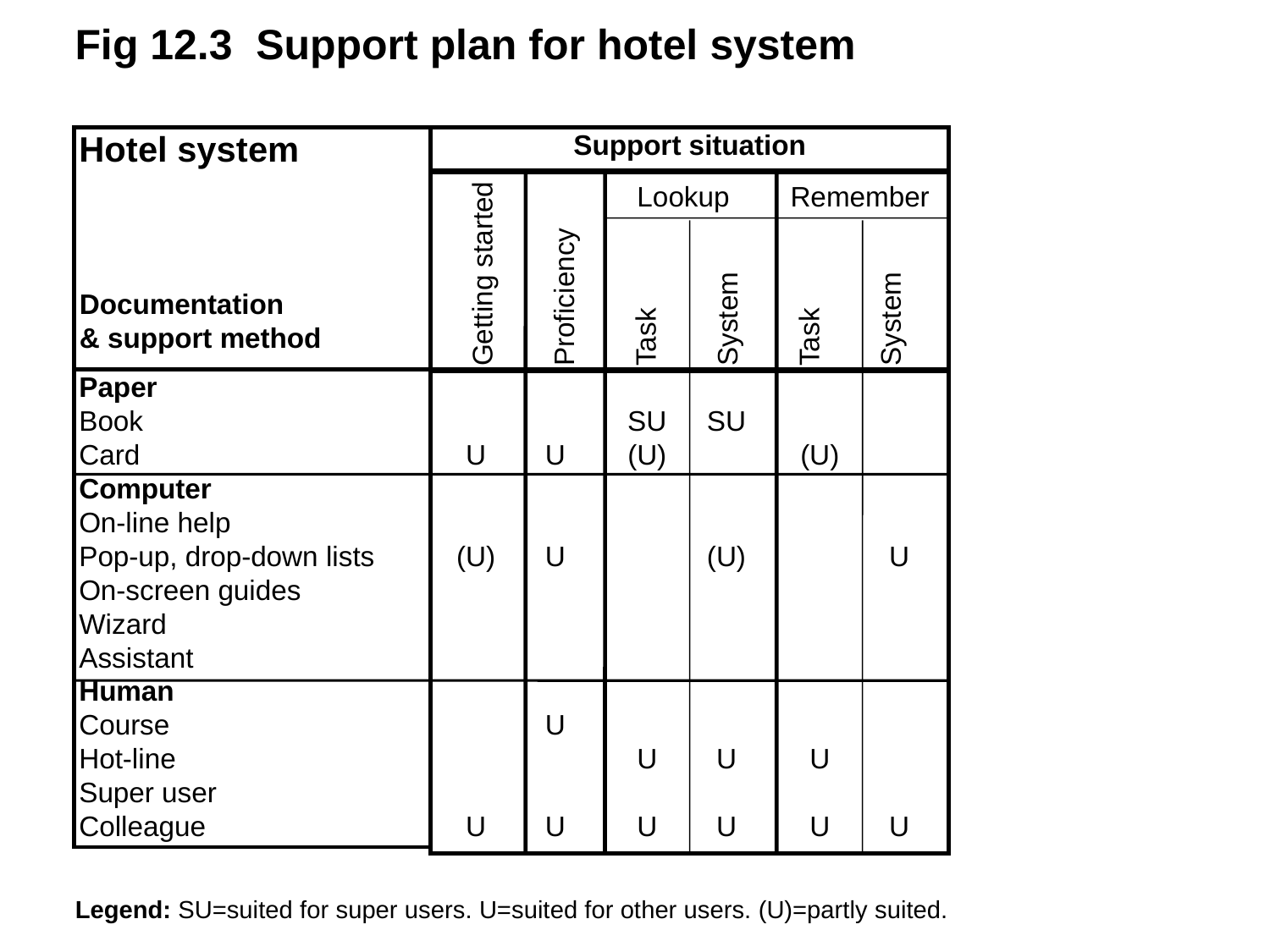

Fig 12.3  Support plan for hotel system
Getting started
Proficiency
Task
System
Task
System
Hotel system
Support situation

Lookup
Remember

Documentation
& support method
Paper
Book
Card
Computer
On-line help
Pop-up, drop-down lists
On-screen guides
Wizard
Assistant
Human
Course
Hot-line
Super user
Colleague

			SU	SU
	U	U	(U)		(U)

	(U)	U		(U)		U

		U
			U	U	U

	U	U	U	U	U	U

Legend: SU=suited for super users. U=suited for other users. (U)=partly suited.